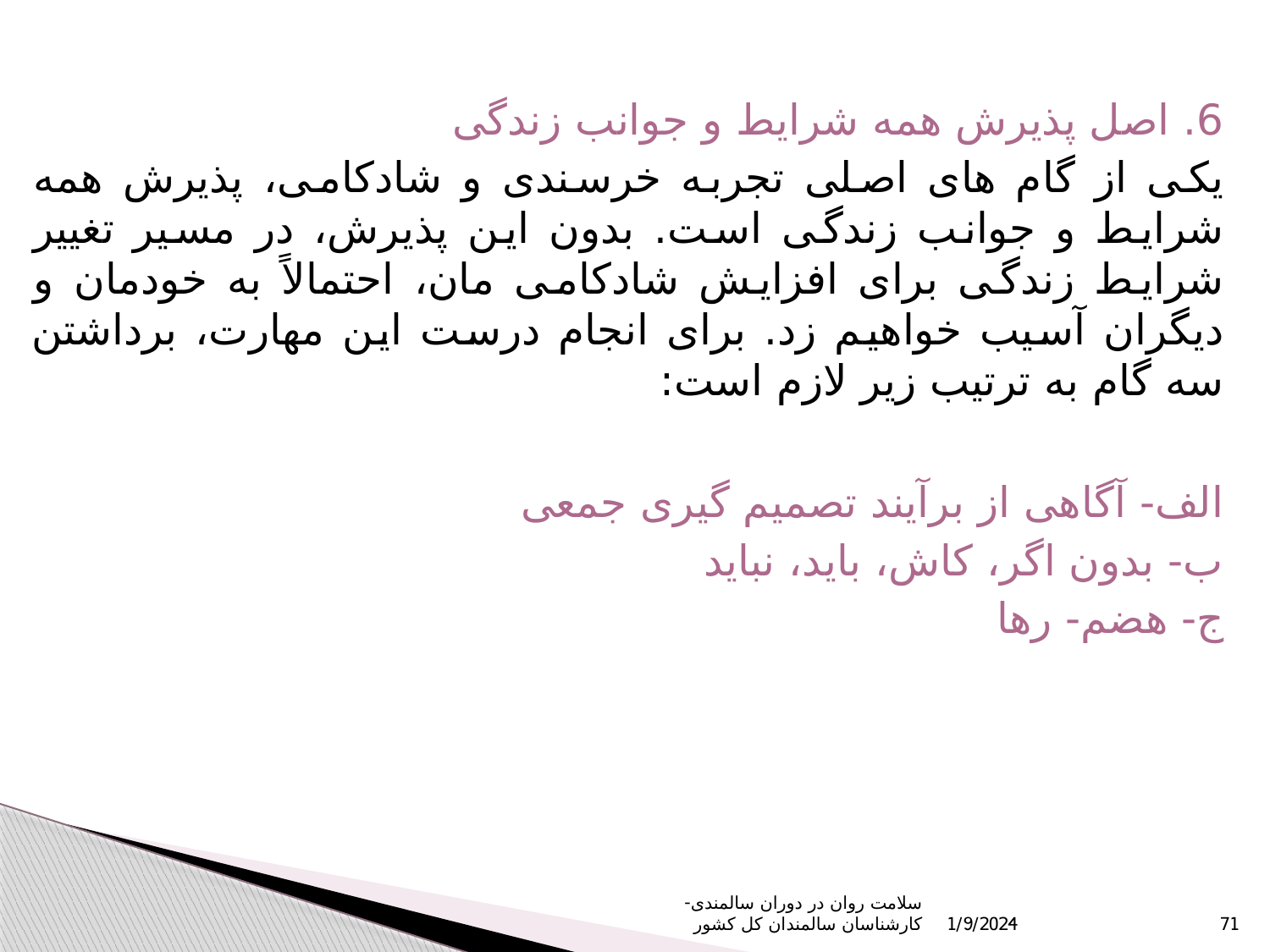

6. اصل پذیرش همه شرایط و جوانب زندگی
یکی از گام های اصلی تجربه خرسندی و شادکامی، پذیرش همه شرایط و جوانب زندگی است. بدون این پذیرش، در مسیر تغییر شرایط زندگی برای افزایش شادکامی مان، احتمالاً به خودمان و دیگران آسیب خواهیم زد. برای انجام درست این مهارت، برداشتن سه گام به ترتیب زیر لازم است:

الف- آگاهی از برآیند تصمیم گیری جمعی
ب- بدون اگر، کاش، باید، نباید
ج- هضم- رها
سلامت روان در دوران سالمندی- کارشناسان سالمندان کل کشور
1/9/2024
71